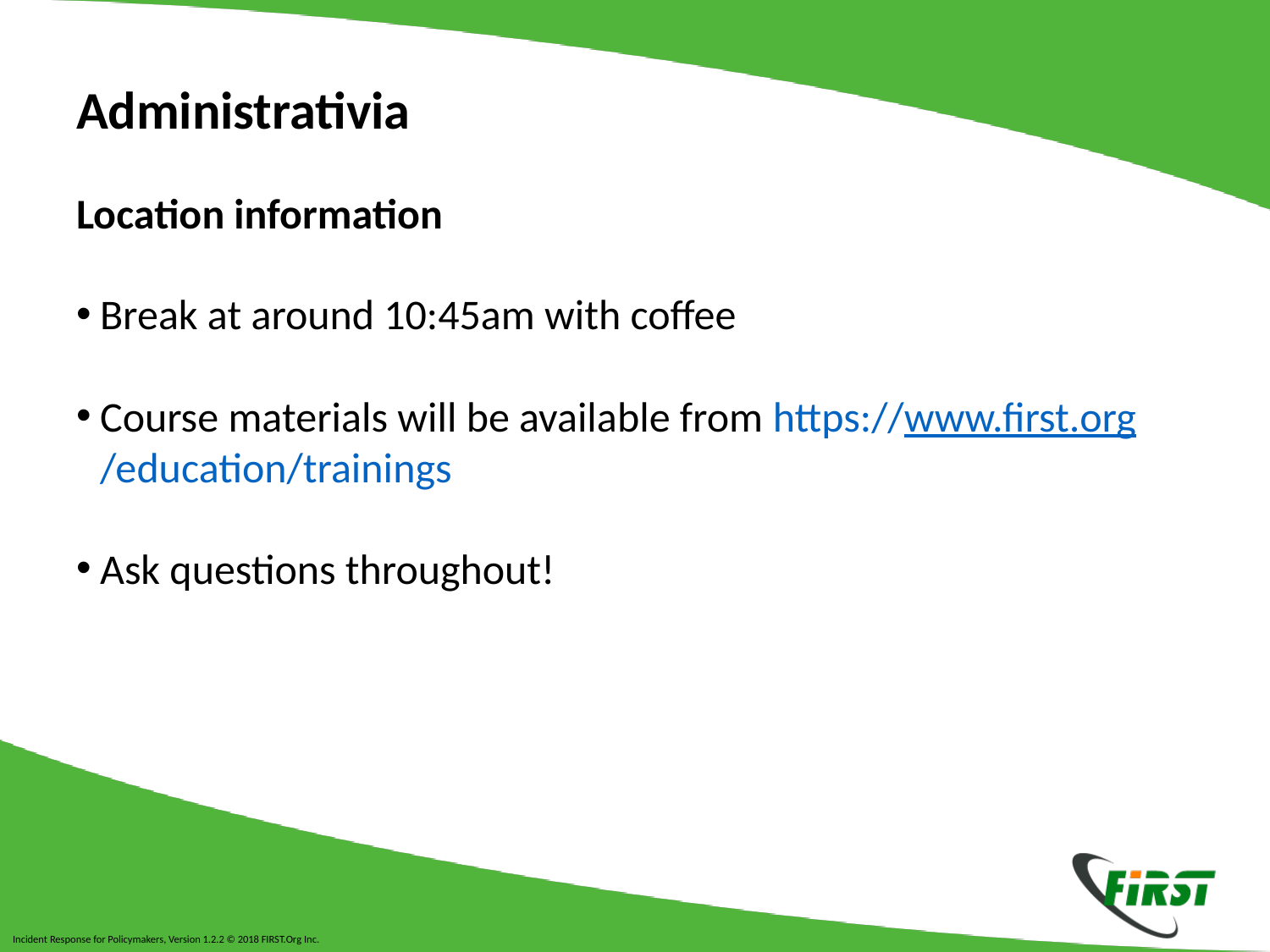

# Administrativia
Location information
Break at around 10:45am with coffee

Course materials will be available from https://www.first.org/education/trainings

Ask questions throughout!